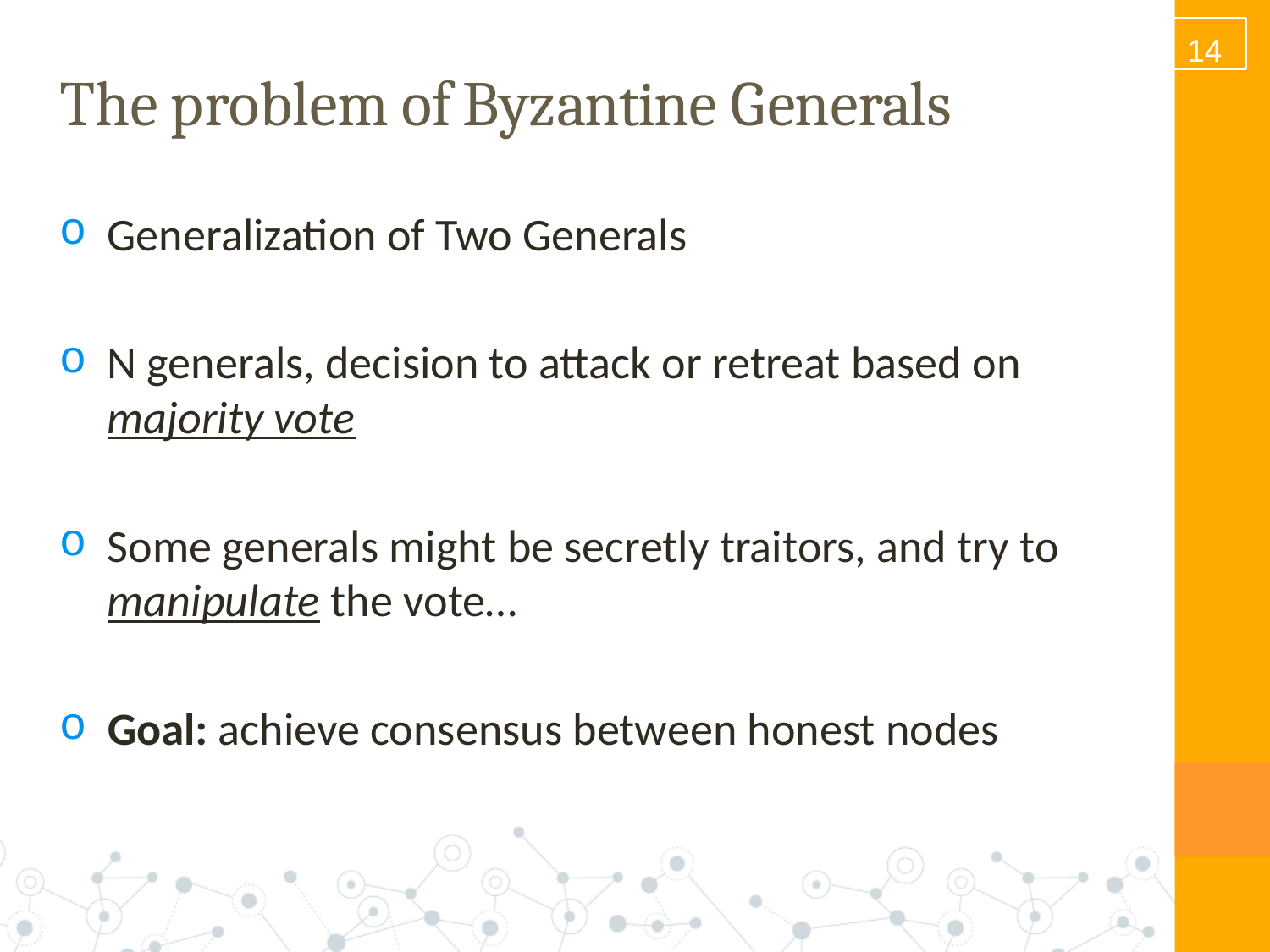

14
# The problem of Byzantine Generals
Generalization of Two Generals

N generals, decision to attack or retreat based on majority vote

Some generals might be secretly traitors, and try to manipulate the vote…

Goal: achieve consensus between honest nodes